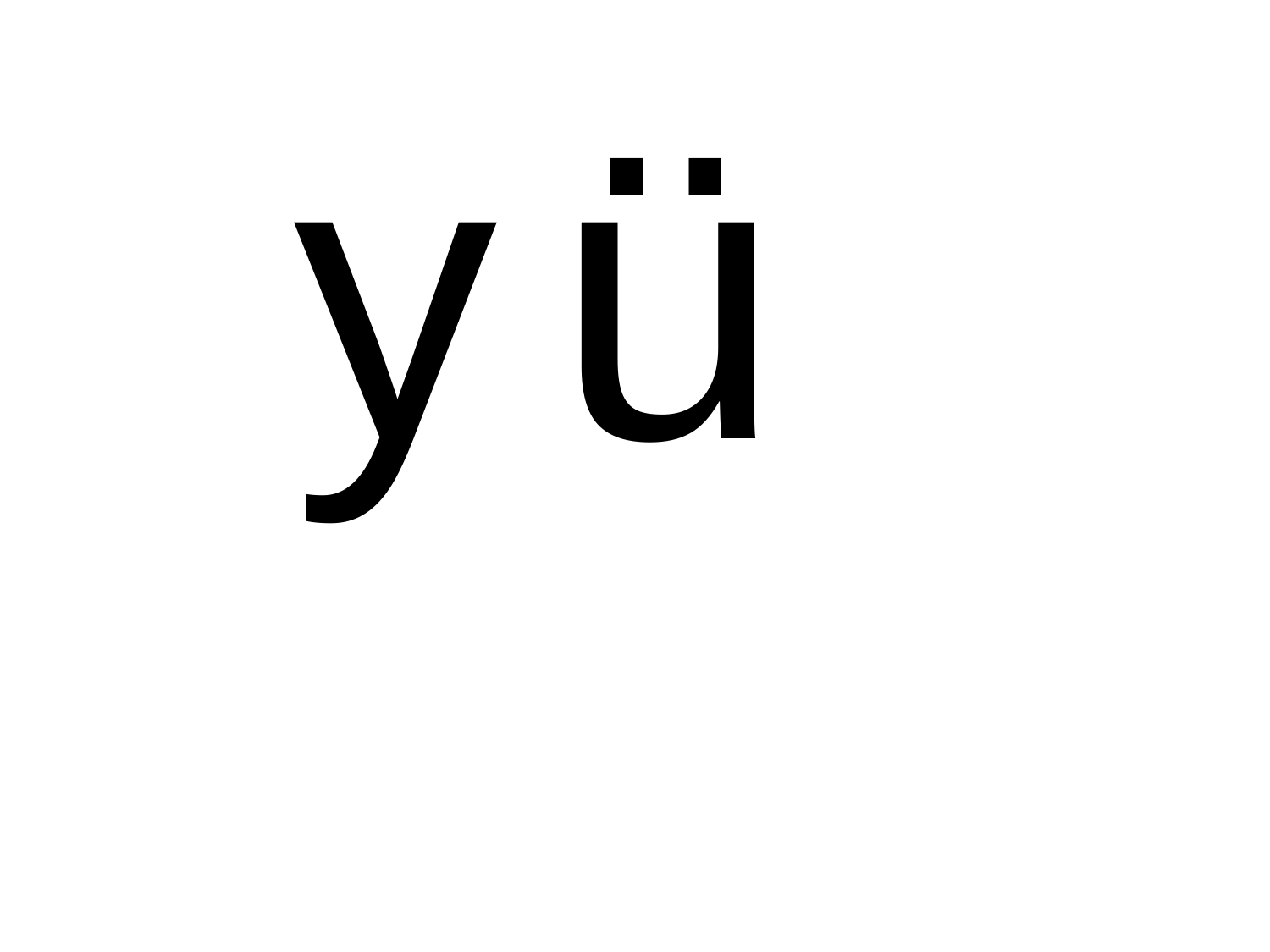

| y |
| --- |
| ü |
| --- |